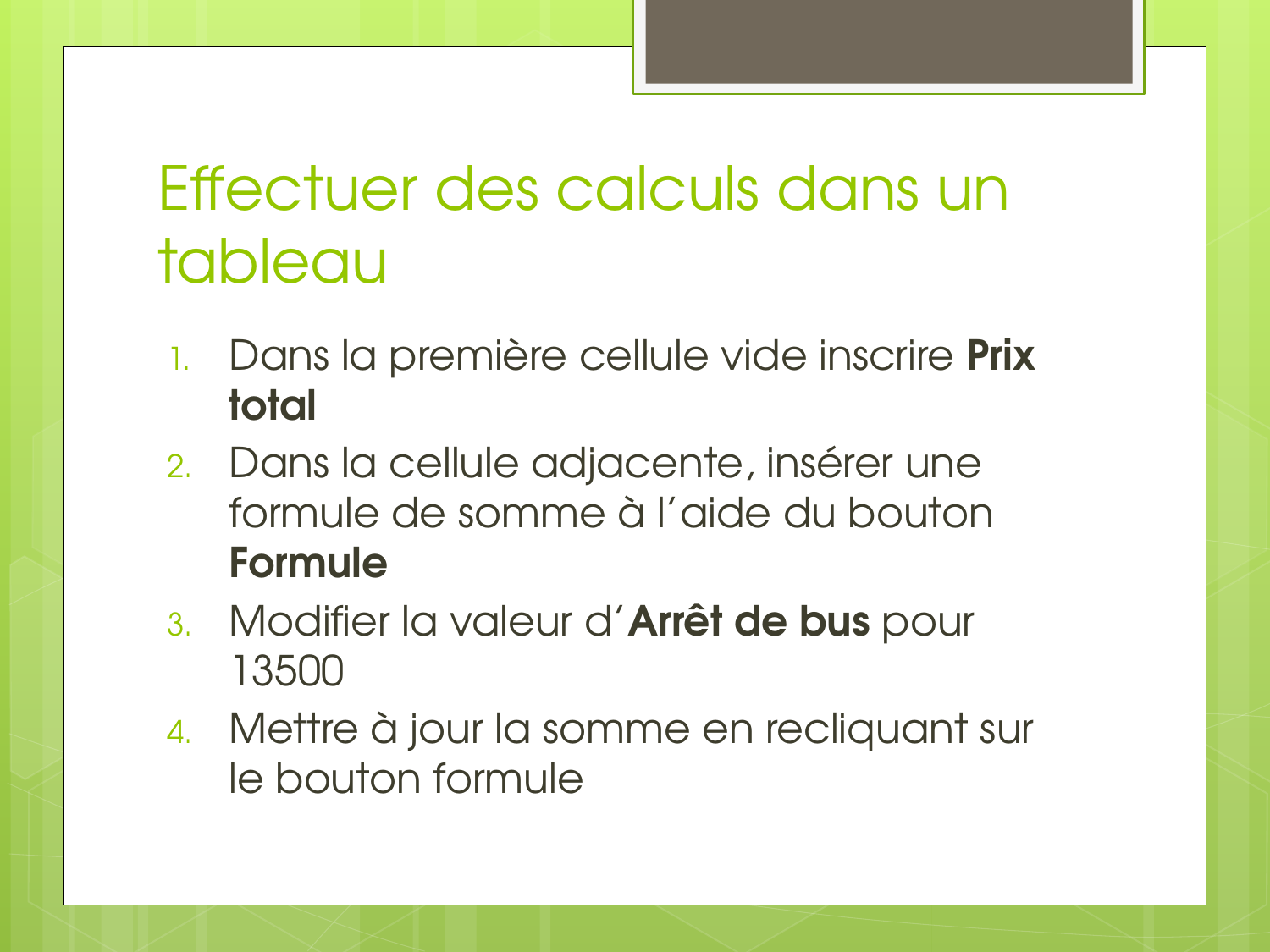

# Effectuer des calculs dans un tableau
Dans la première cellule vide inscrire Prix total
Dans la cellule adjacente, insérer une formule de somme à l’aide du bouton Formule
Modifier la valeur d’Arrêt de bus pour 13500
Mettre à jour la somme en recliquant sur le bouton formule